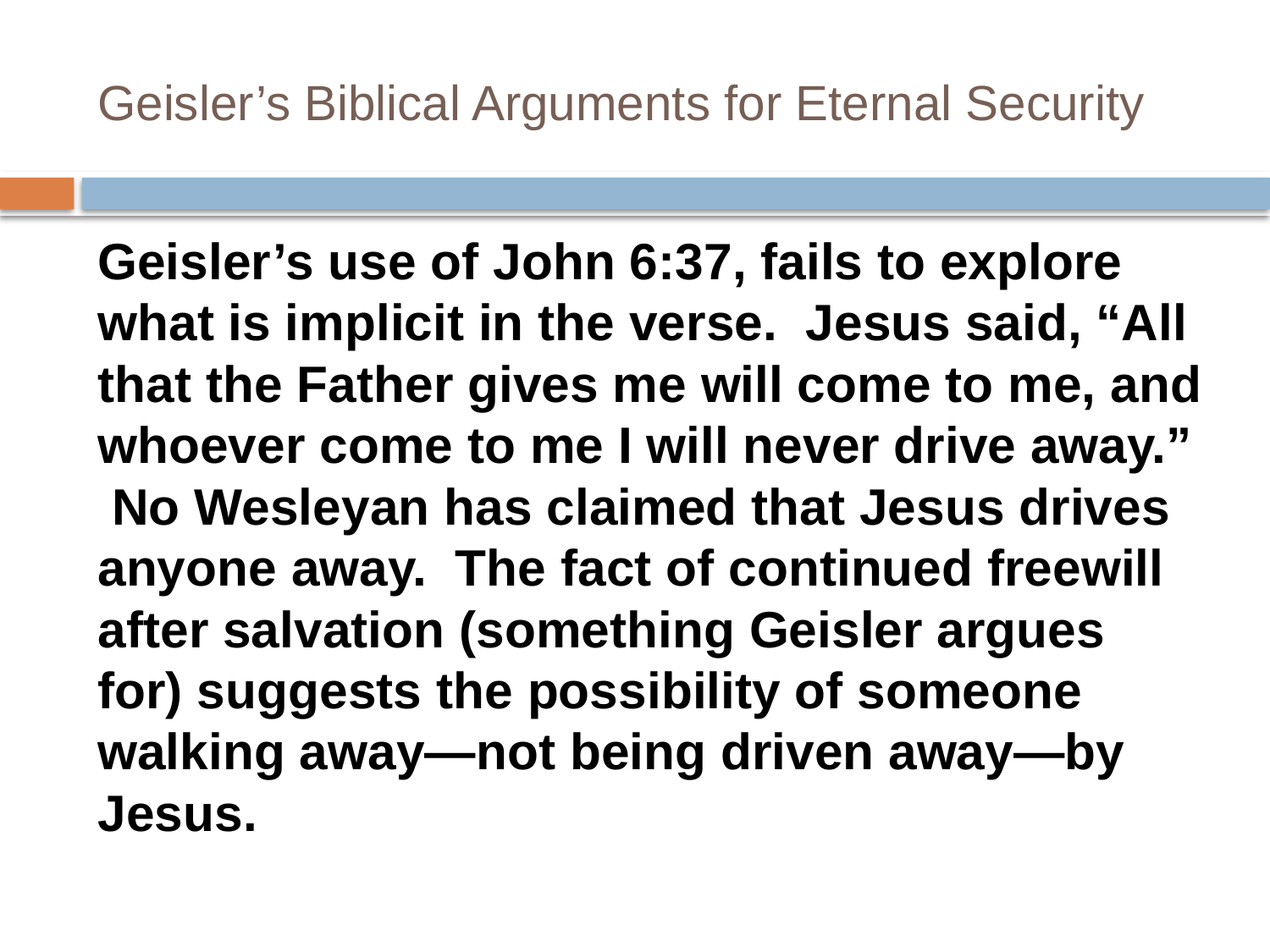

# Geisler’s Biblical Arguments for Eternal Security
Geisler’s use of John 6:37, fails to explore what is implicit in the verse.  Jesus said, “All that the Father gives me will come to me, and whoever come to me I will never drive away.”  No Wesleyan has claimed that Jesus drives anyone away.  The fact of continued freewill after salvation (something Geisler argues for) suggests the possibility of someone walking away—not being driven away—by Jesus.